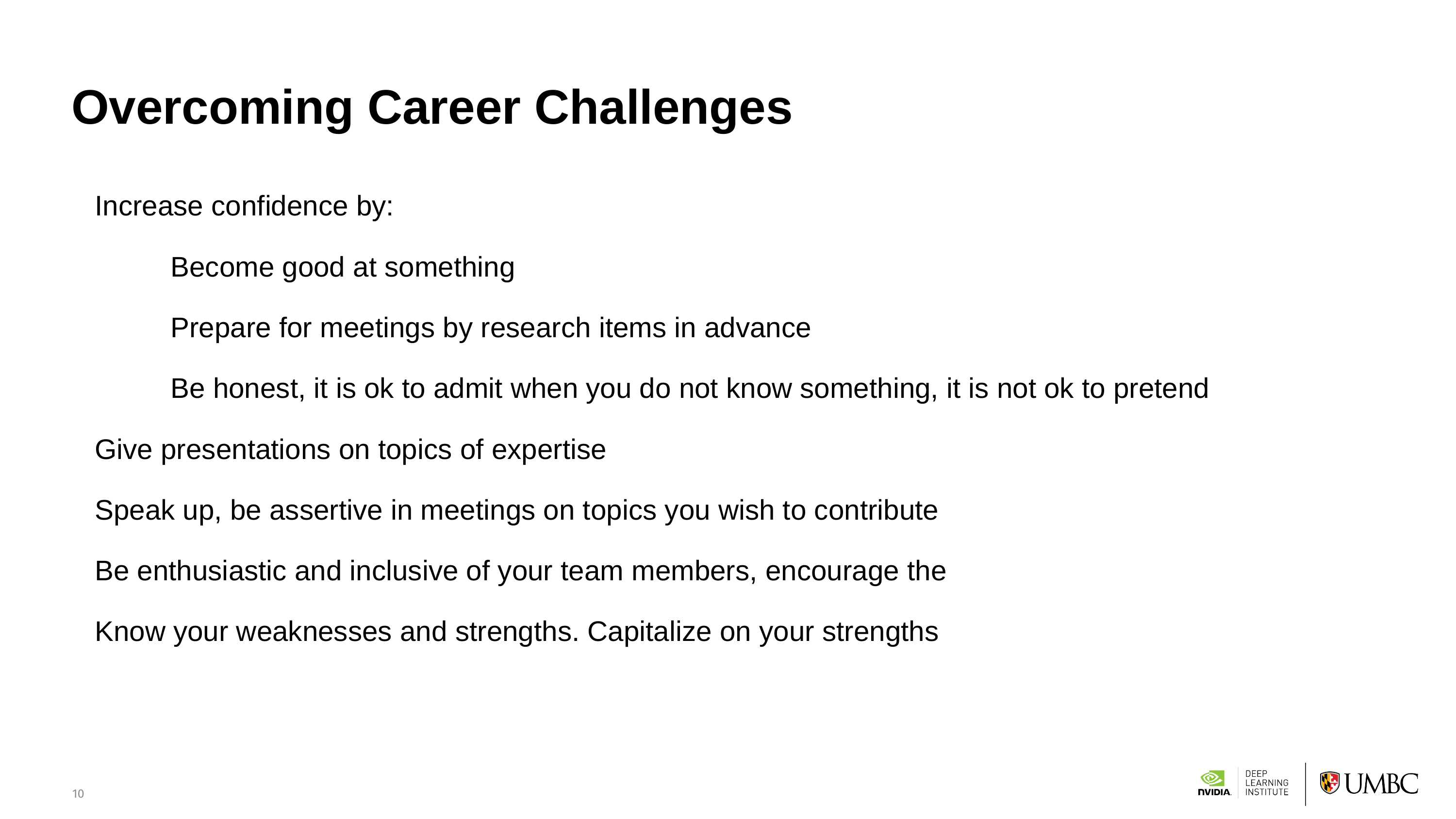

# Overcoming Career Challenges
Increase confidence by:
Become good at something
Prepare for meetings by research items in advance
Be honest, it is ok to admit when you do not know something, it is not ok to pretend
Give presentations on topics of expertise
Speak up, be assertive in meetings on topics you wish to contribute
Be enthusiastic and inclusive of your team members, encourage the
Know your weaknesses and strengths. Capitalize on your strengths